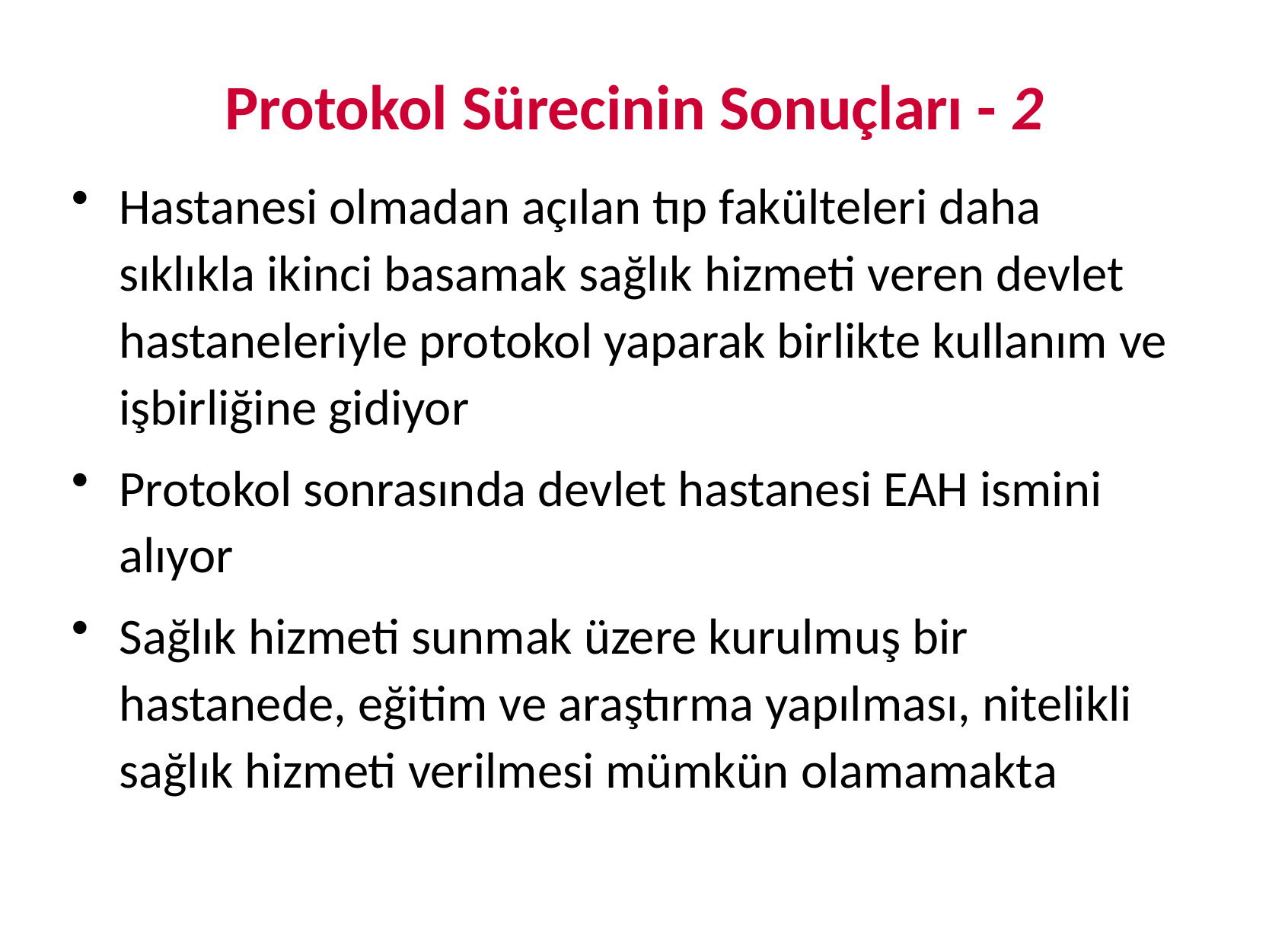

# Protokol Sürecinin Sonuçları - 2
Hastanesi olmadan açılan tıp fakülteleri daha sıklıkla ikinci basamak sağlık hizmeti veren devlet hastaneleriyle protokol yaparak birlikte kullanım ve işbirliğine gidiyor
Protokol sonrasında devlet hastanesi EAH ismini alıyor
Sağlık hizmeti sunmak üzere kurulmuş bir hastanede, eğitim ve araştırma yapılması, nitelikli sağlık hizmeti verilmesi mümkün olamamakta